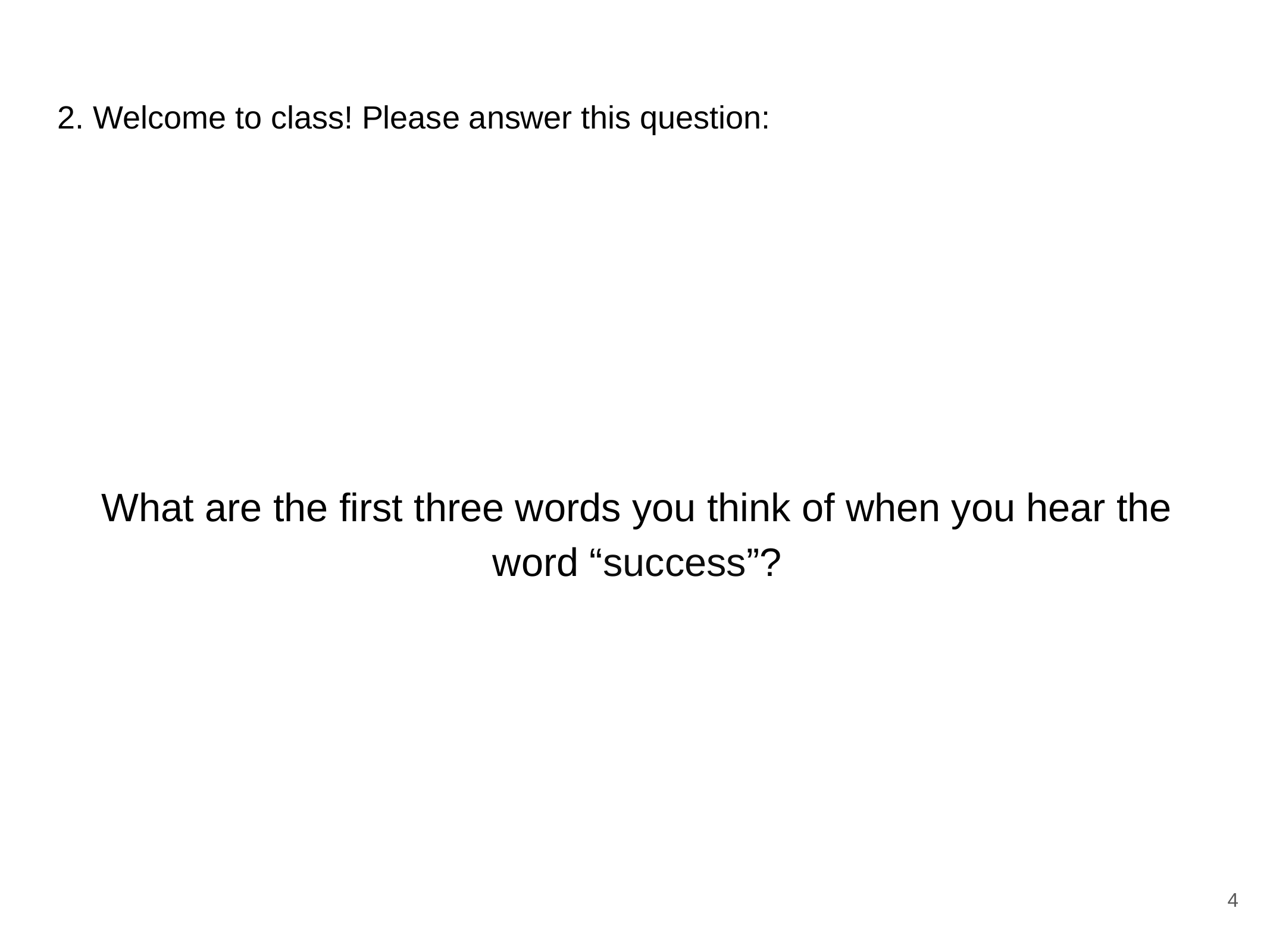

# 2. Welcome to class! Please answer this question:
What are the first three words you think of when you hear the word “success”?
4